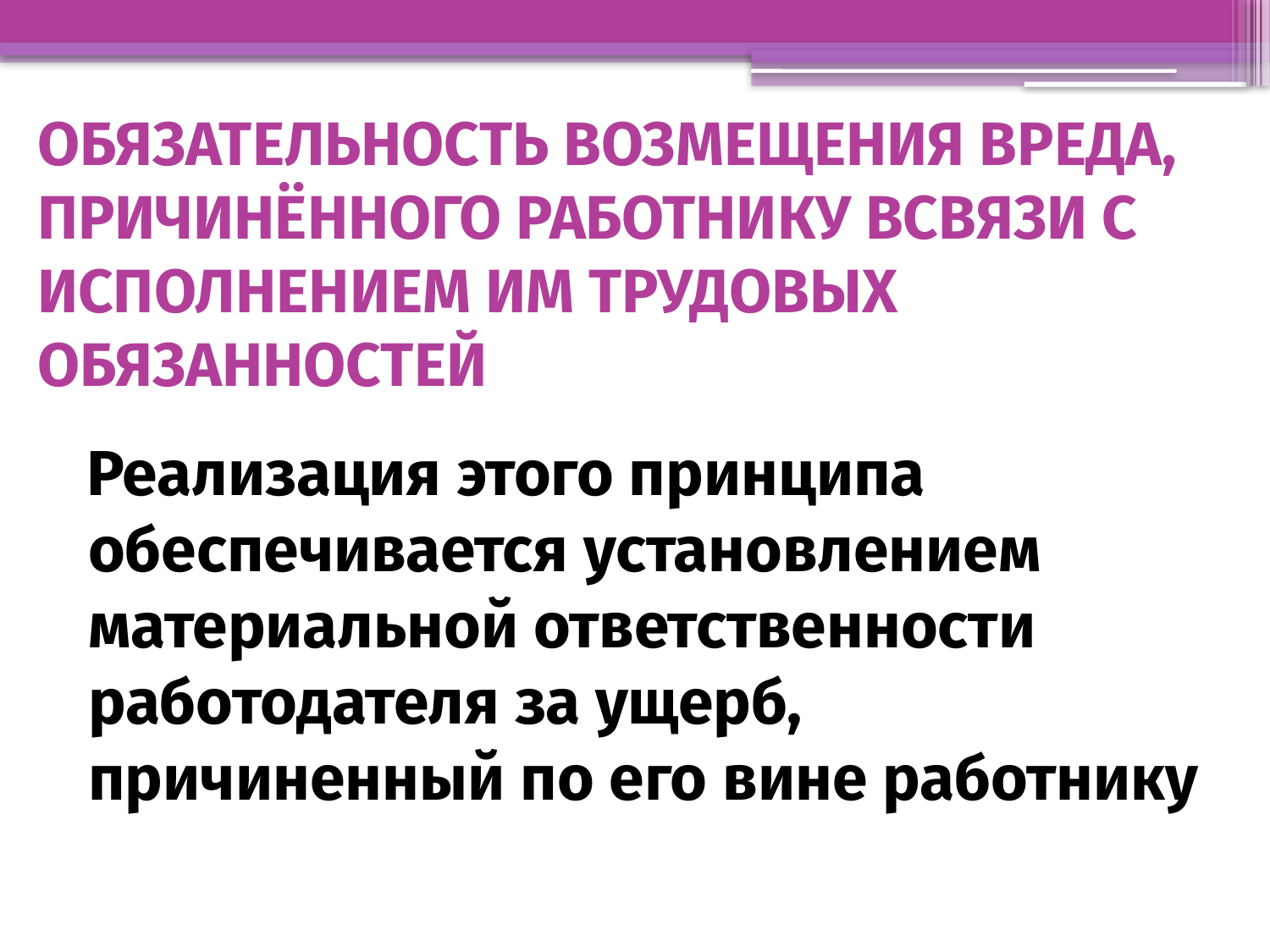

# ОБЯЗАТЕЛЬНОСТЬ ВОЗМЕЩЕНИЯ ВРЕДА, ПРИЧИНЁННОГО РАБОТНИКУ ВСВЯЗИ С ИСПОЛНЕНИЕМ ИМ ТРУДОВЫХ ОБЯЗАННОСТЕЙ
  Реализация этого принципа обеспечивается установлением материальной ответственности работодателя за ущерб, причиненный по его вине работнику